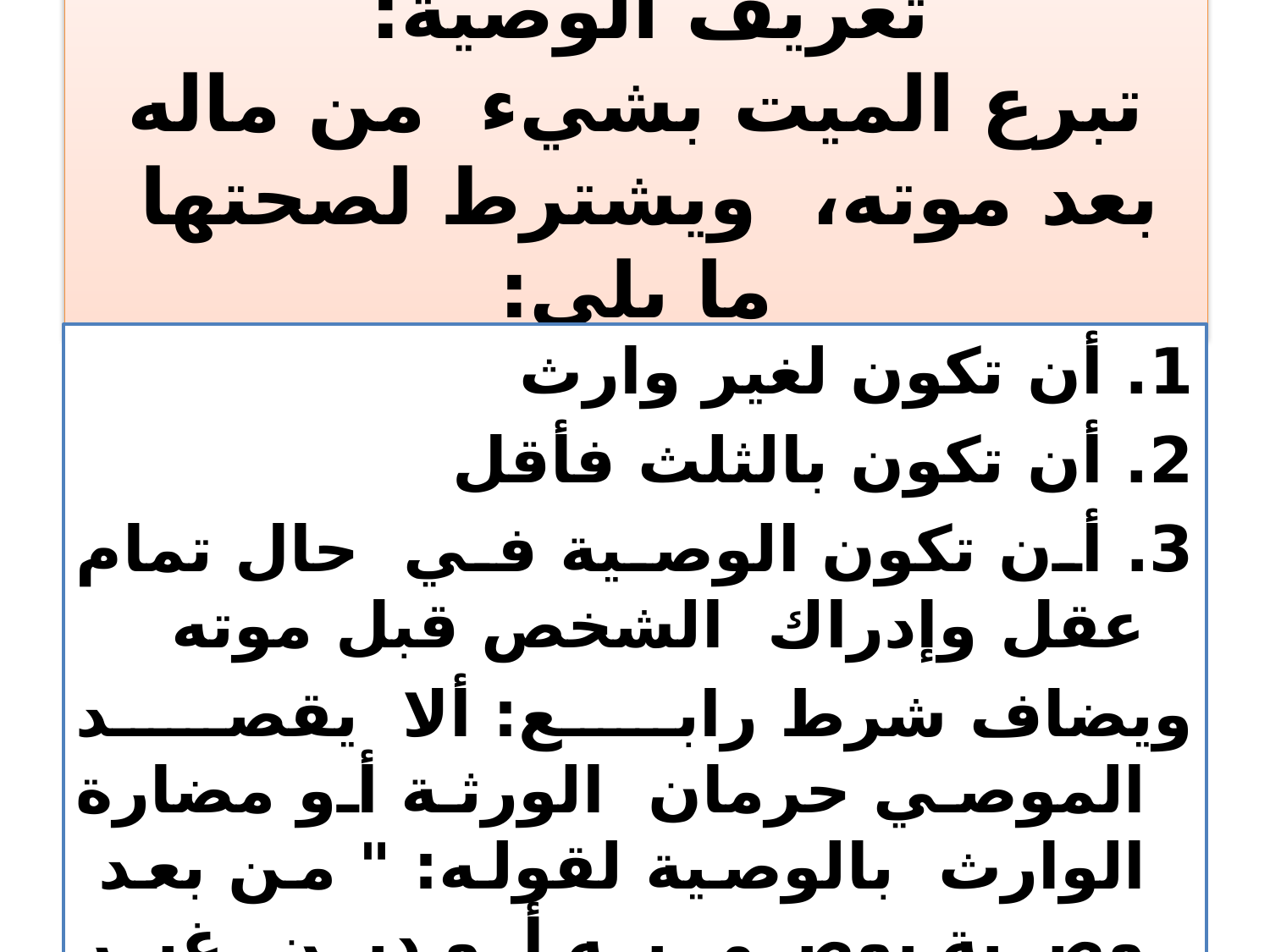

# تعريف الوصية: تبرع الميت بشيء  من ماله بعد موته،  ويشترط لصحتها  ما يلي:
1. أن تكون لغير وارث
2. أن تكون بالثلث فأقل
3. أن تكون الوصية في  حال تمام عقل وإدراك  الشخص قبل موته
ويضاف شرط رابع: ألا  يقصد الموصي حرمان  الورثة أو مضارة الوارث  بالوصية لقوله: " من بعد  وصية يوصى به أو دين  غير مضار”.
11
وفاء بنت محمد العيسى